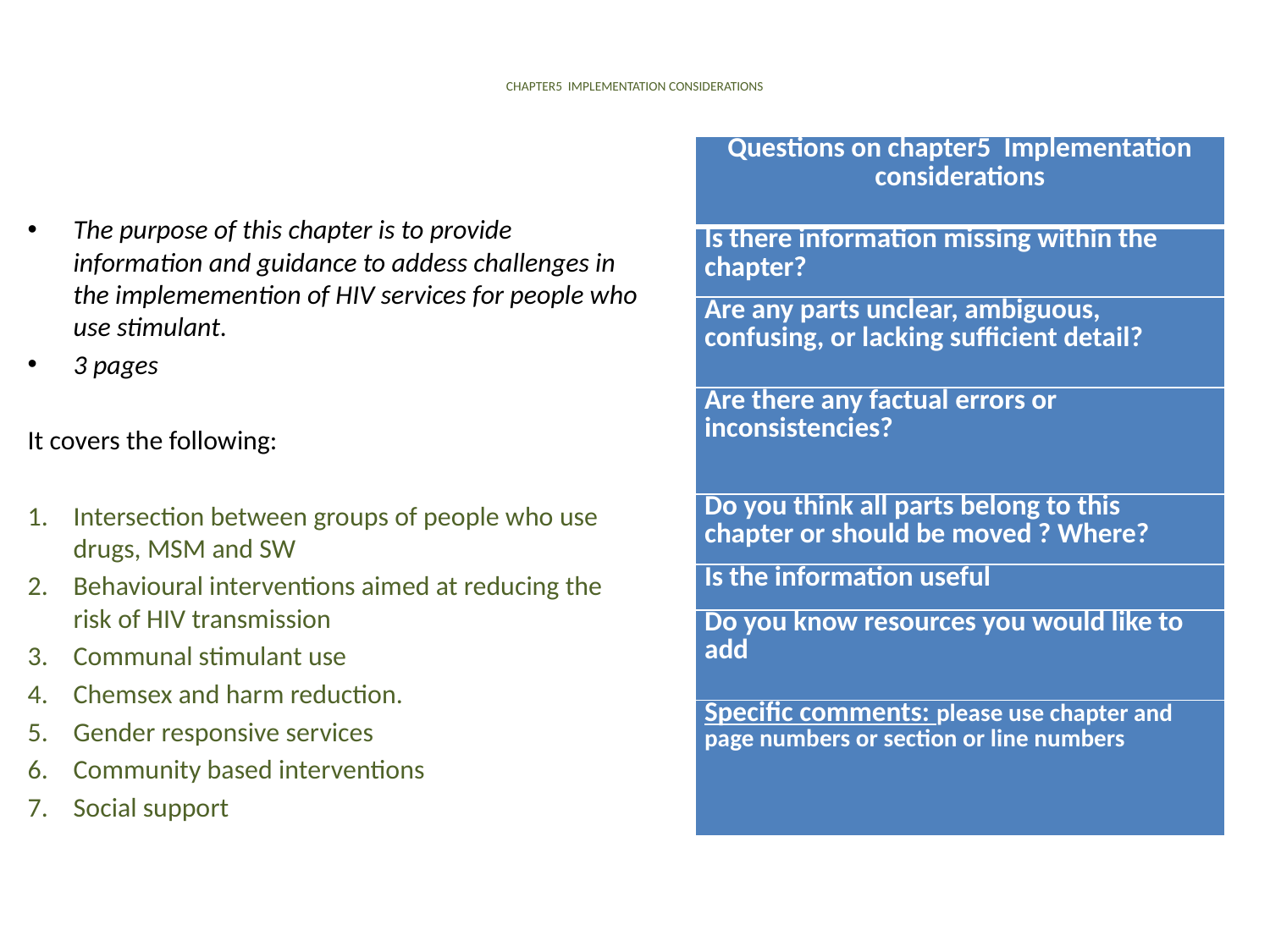

# CHAPTER5  IMPLEMENTATION CONSIDERATIONS
| Questions on chapter5 Implementation considerations |
| --- |
| Is there information missing within the chapter? |
| Are any parts unclear, ambiguous, confusing, or lacking sufficient detail? |
| Are there any factual errors or inconsistencies? |
| Do you think all parts belong to this chapter or should be moved ? Where? |
| Is the information useful |
| Do you know resources you would like to add |
| Specific comments: please use chapter and page numbers or section or line numbers |
The purpose of this chapter is to provide information and guidance to addess challenges in the implememention of HIV services for people who use stimulant.
3 pages

It covers the following:

Intersection between groups of people who use drugs, MSM and SW
Behavioural interventions aimed at reducing the risk of HIV transmission
Communal stimulant use
Chemsex and harm reduction.
Gender responsive services
Community based interventions
Social support